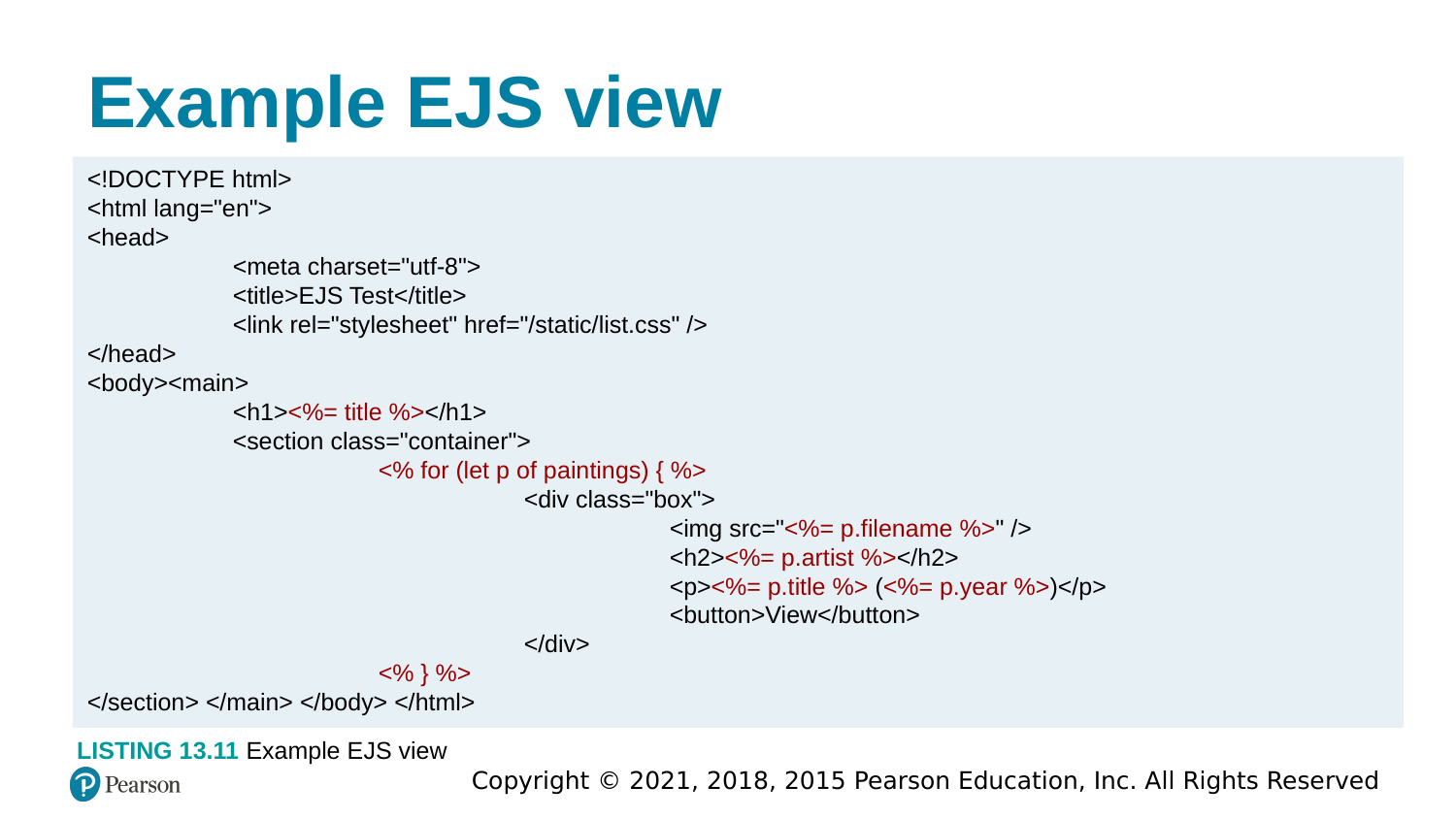

# Example EJS view
<!DOCTYPE html>
<html lang="en">
<head>
	<meta charset="utf-8">
	<title>EJS Test</title>
	<link rel="stylesheet" href="/static/list.css" />
</head>
<body><main>
	<h1><%= title %></h1>
	<section class="container">
		<% for (let p of paintings) { %>
			<div class="box">
				<img src="<%= p.filename %>" />
				<h2><%= p.artist %></h2>
				<p><%= p.title %> (<%= p.year %>)</p>
				<button>View</button>
			</div>
		<% } %>
</section> </main> </body> </html>
LISTING 13.11 Example EJS view